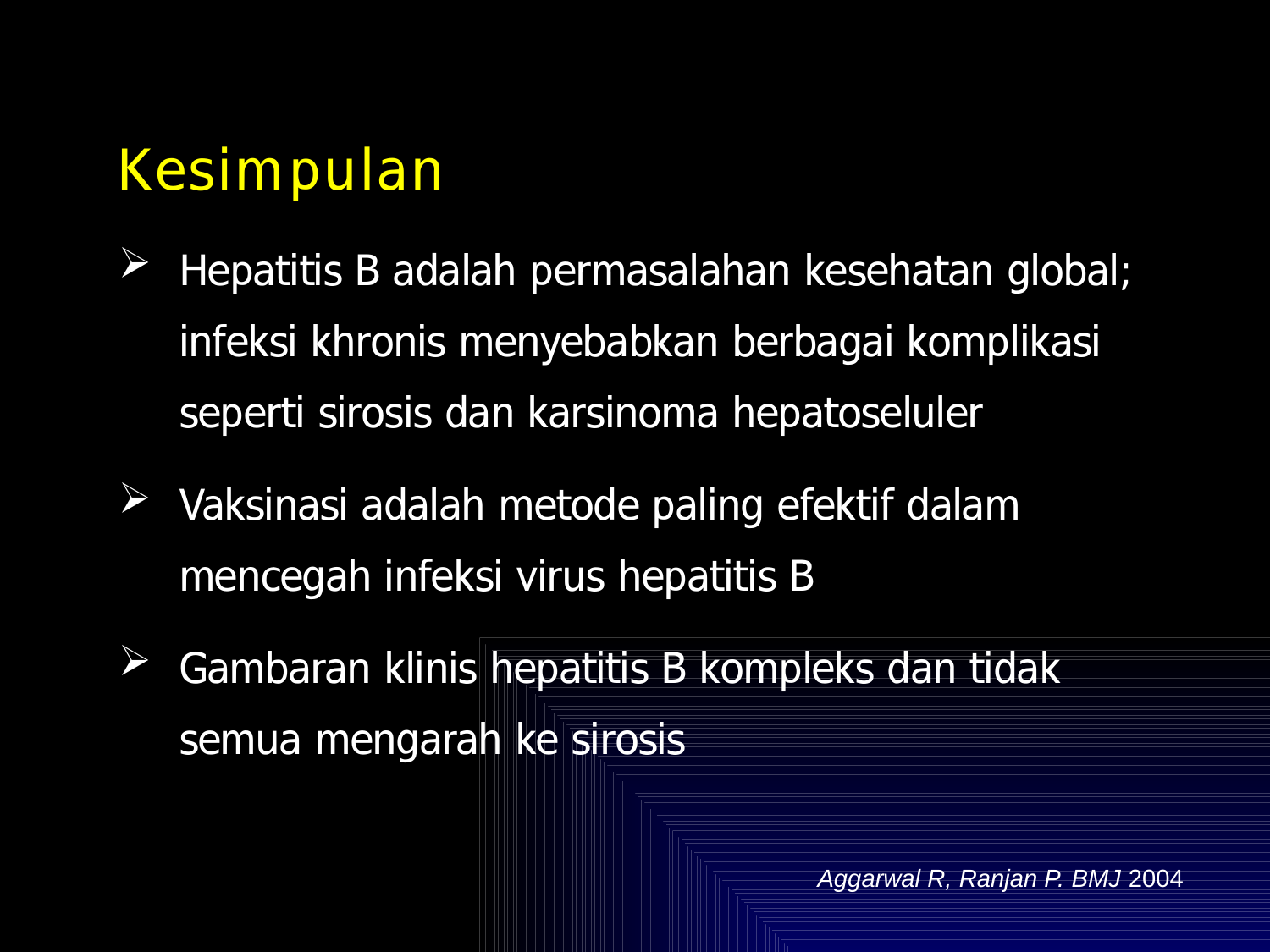

Kesimpulan
Hepatitis B adalah permasalahan kesehatan global; infeksi khronis menyebabkan berbagai komplikasi seperti sirosis dan karsinoma hepatoseluler
Vaksinasi adalah metode paling efektif dalam mencegah infeksi virus hepatitis B
Gambaran klinis hepatitis B kompleks dan tidak semua mengarah ke sirosis
Aggarwal R, Ranjan P. BMJ 2004